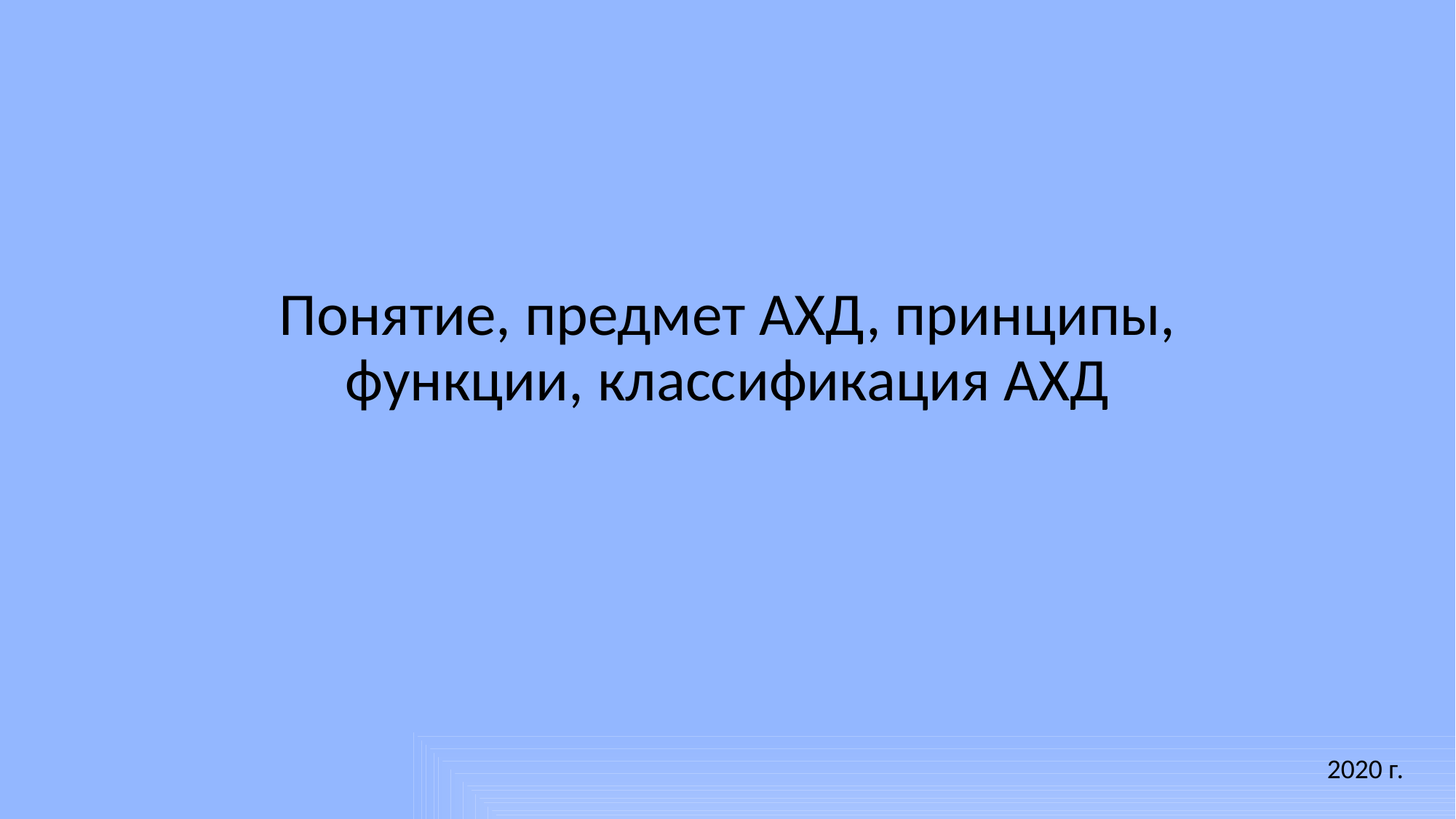

# Понятие, предмет АХД, принципы, функции, классификация АХД
2020 г.